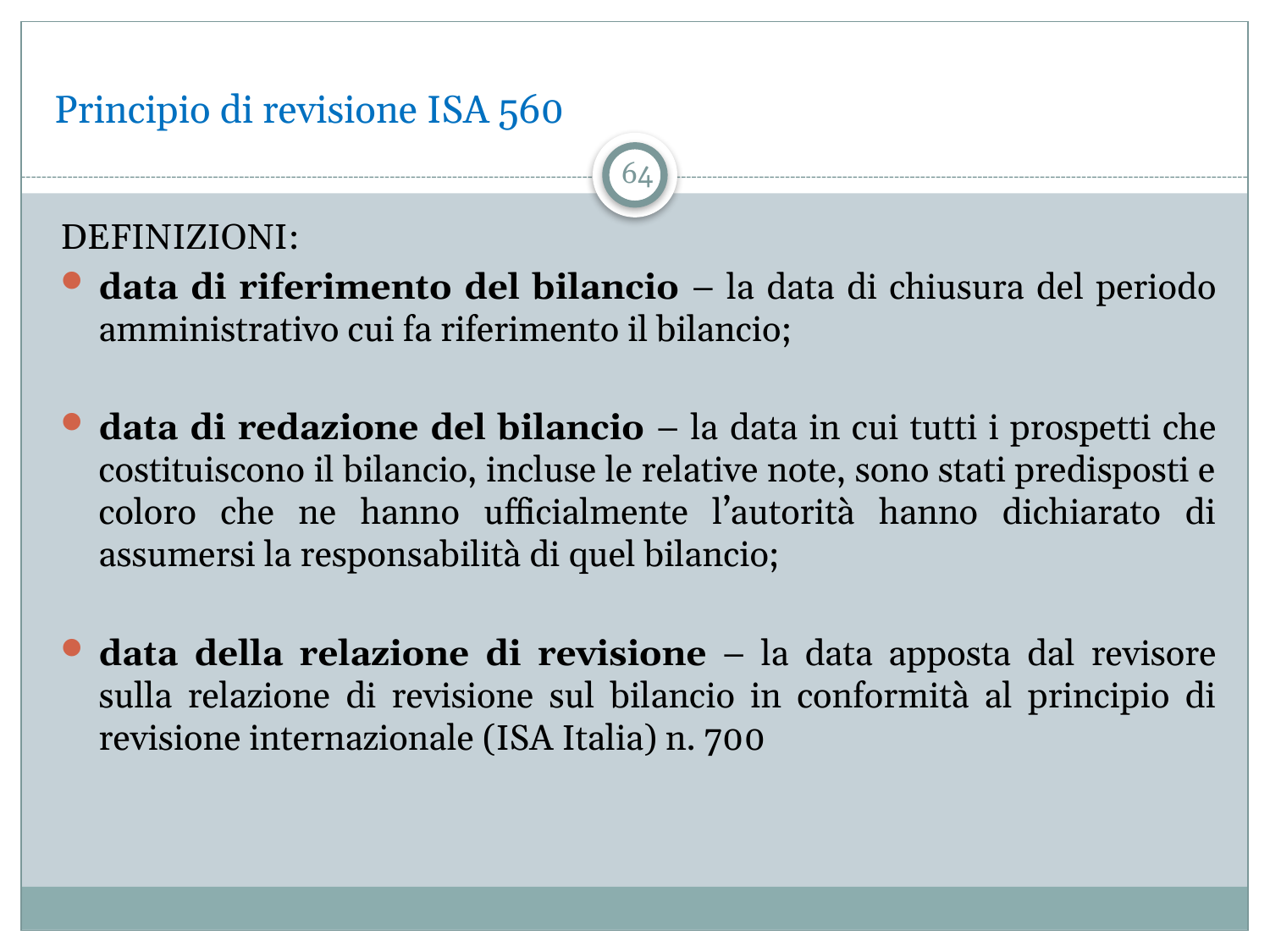

# Principio di revisione ISA 560
64
DEFINIZIONI:
data di riferimento del bilancio – la data di chiusura del periodo amministrativo cui fa riferimento il bilancio;

data di redazione del bilancio – la data in cui tutti i prospetti che costituiscono il bilancio, incluse le relative note, sono stati predisposti e coloro che ne hanno ufficialmente l’autorità hanno dichiarato di assumersi la responsabilità di quel bilancio;

data della relazione di revisione – la data apposta dal revisore sulla relazione di revisione sul bilancio in conformità al principio di revisione internazionale (ISA Italia) n. 700